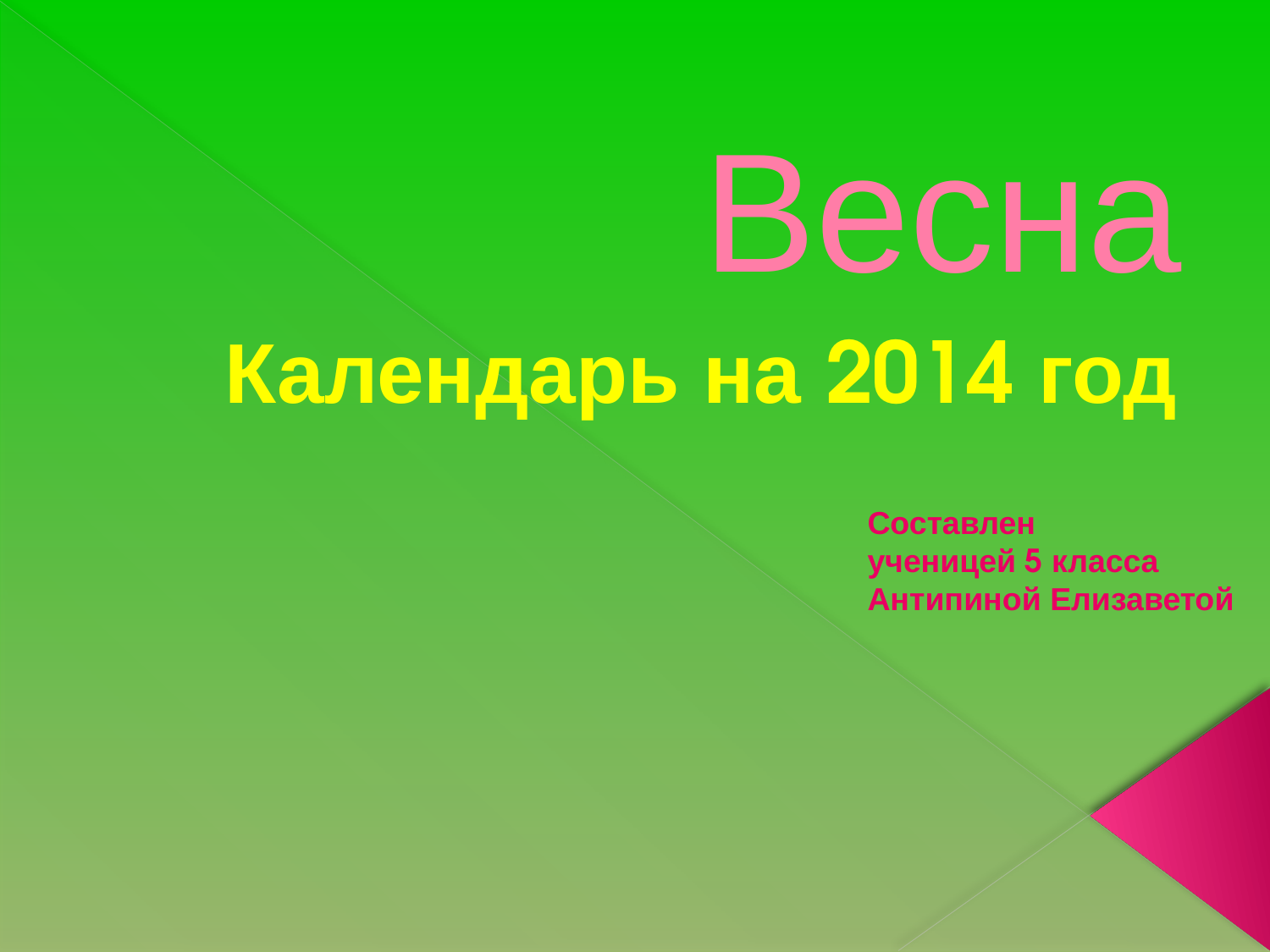

# Весна
Календарь на 2014 год
Составлен
ученицей 5 класса
Антипиной Елизаветой